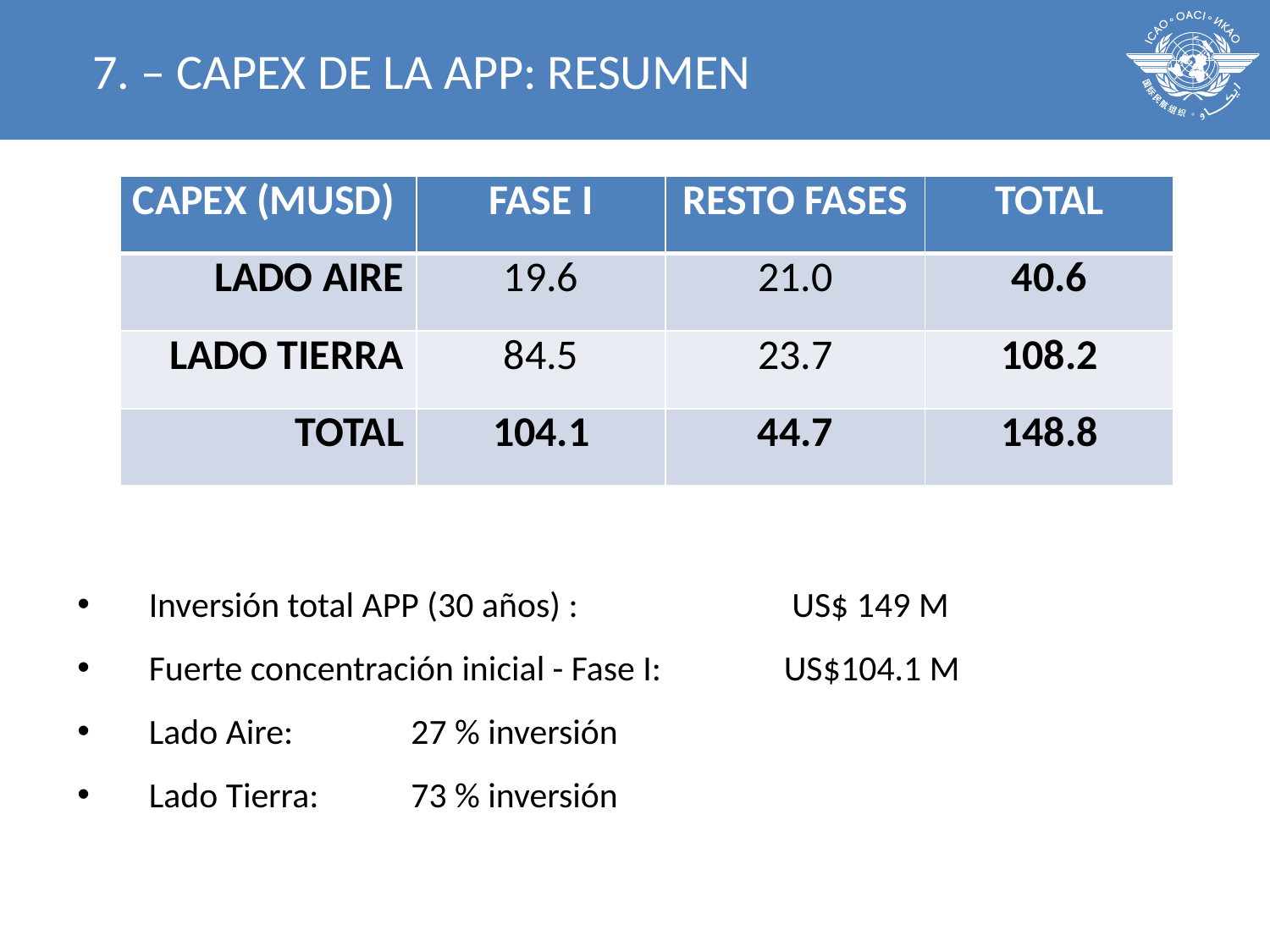

7. – CAPEX DE LA APP: RESUMEN
| CAPEX (MUSD) | FASE I | RESTO FASES | TOTAL |
| --- | --- | --- | --- |
| LADO AIRE | 19.6 | 21.0 | 40.6 |
| LADO TIERRA | 84.5 | 23.7 | 108.2 |
| TOTAL | 104.1 | 44.7 | 148.8 |
Inversión total APP (30 años) :		 US$ 149 M
Fuerte concentración inicial - Fase I: 	US$104.1 M
Lado Aire:	 27 % inversión
Lado Tierra:	 73 % inversión